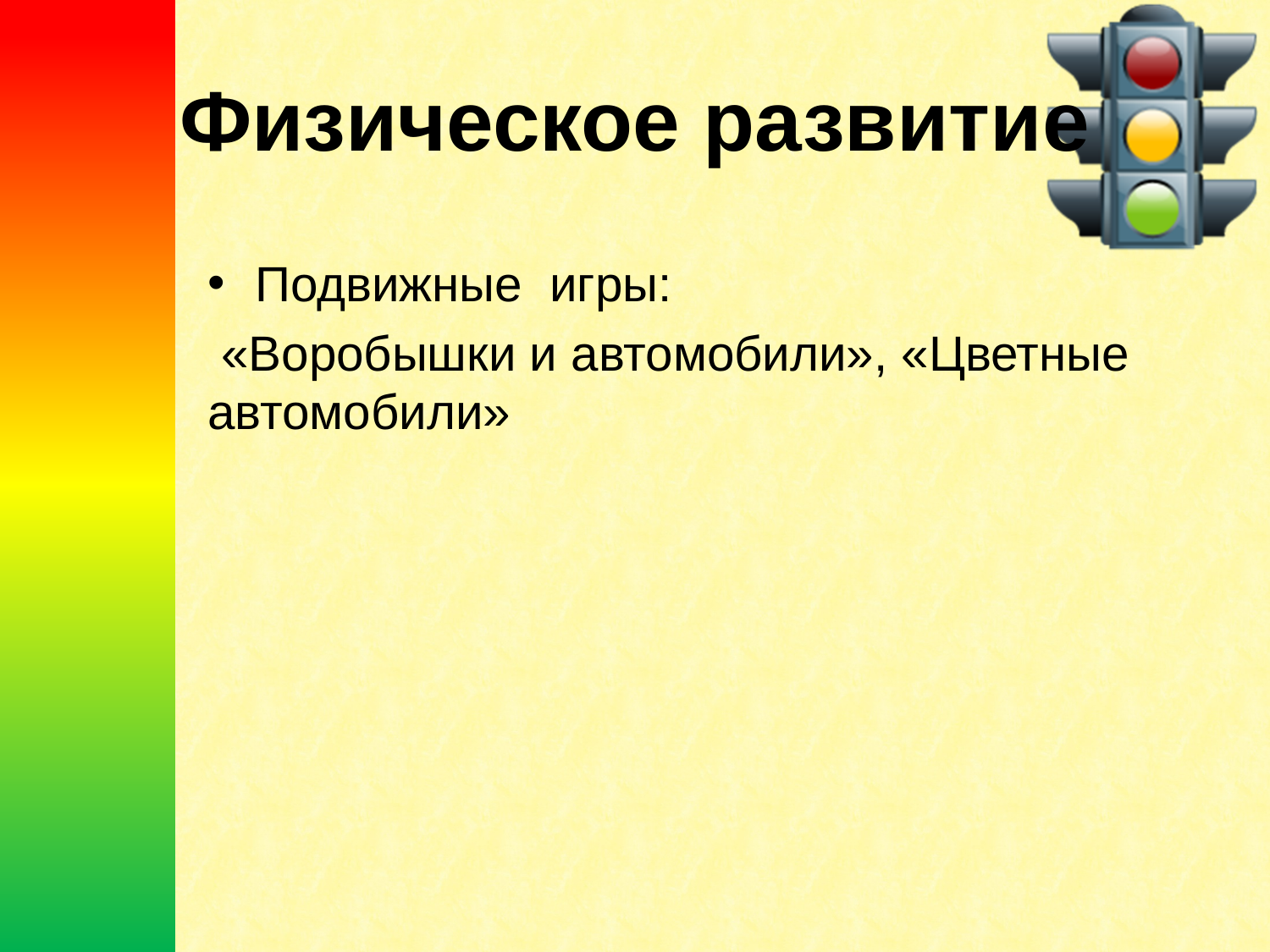

# Физическое развитие
Подвижные  игры:
 «Воробышки и автомобили», «Цветные автомобили»